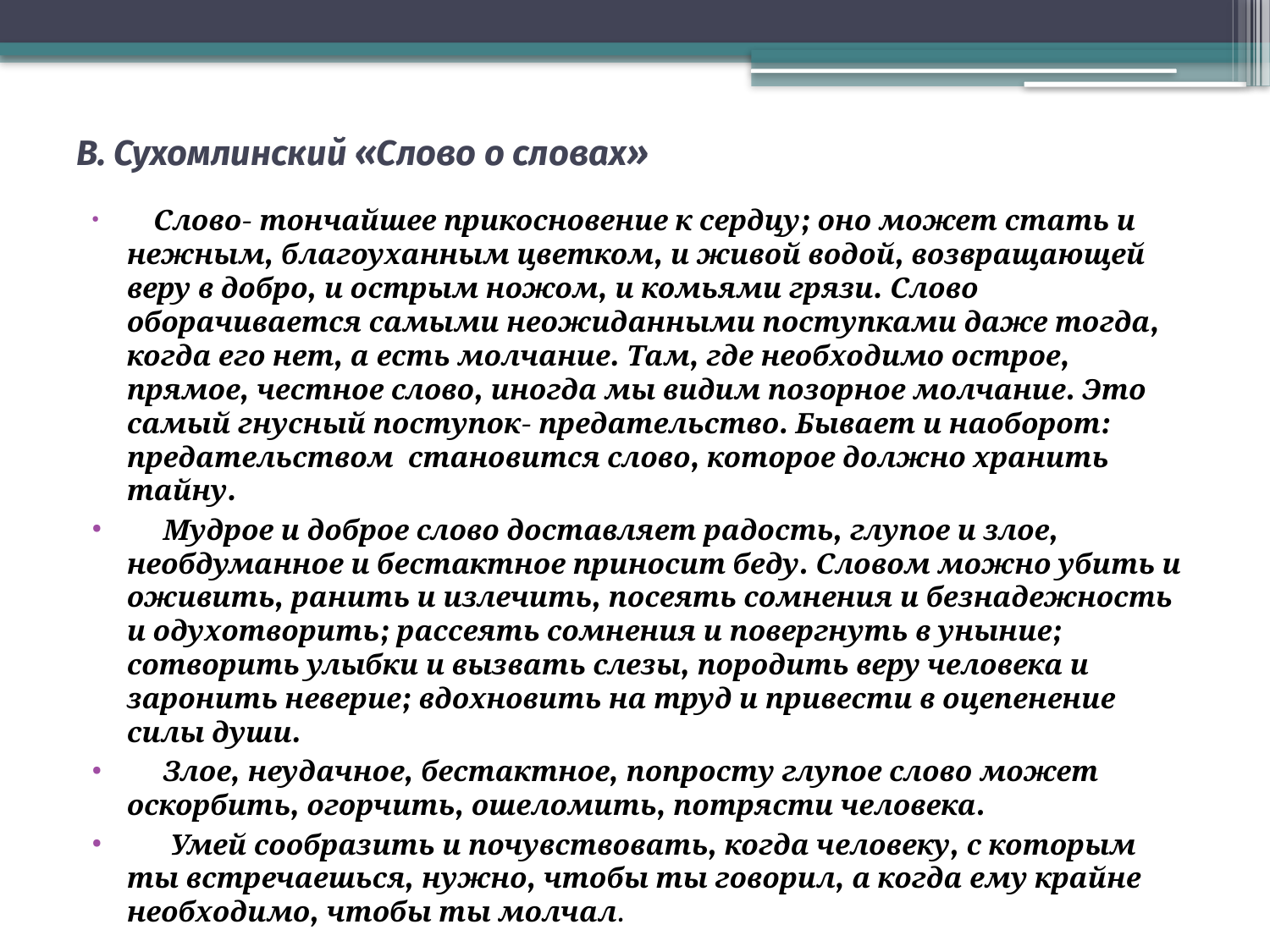

# В. Сухомлинский «Слово о словах»
     Слово- тончайшее прикосновение к сердцу; оно может стать и нежным, благоуханным цветком, и живой водой, возвращающей веру в добро, и острым ножом, и комьями грязи. Слово оборачивается самыми неожиданными поступками даже тогда, когда его нет, а есть молчание. Там, где необходимо острое, прямое, честное слово, иногда мы видим позорное молчание. Это самый гнусный поступок- предательство. Бывает и наоборот: предательством  становится слово, которое должно хранить тайну.
     Мудрое и доброе слово доставляет радость, глупое и злое, необдуманное и бестактное приносит беду. Словом можно убить и оживить, ранить и излечить, посеять сомнения и безнадежность и одухотворить; рассеять сомнения и повергнуть в уныние; сотворить улыбки и вызвать слезы, породить веру человека и заронить неверие; вдохновить на труд и привести в оцепенение силы души.
     Злое, неудачное, бестактное, попросту глупое слово может оскорбить, огорчить, ошеломить, потрясти человека.
      Умей сообразить и почувствовать, когда человеку, с которым ты встречаешься, нужно, чтобы ты говорил, а когда ему крайне необходимо, чтобы ты молчал.